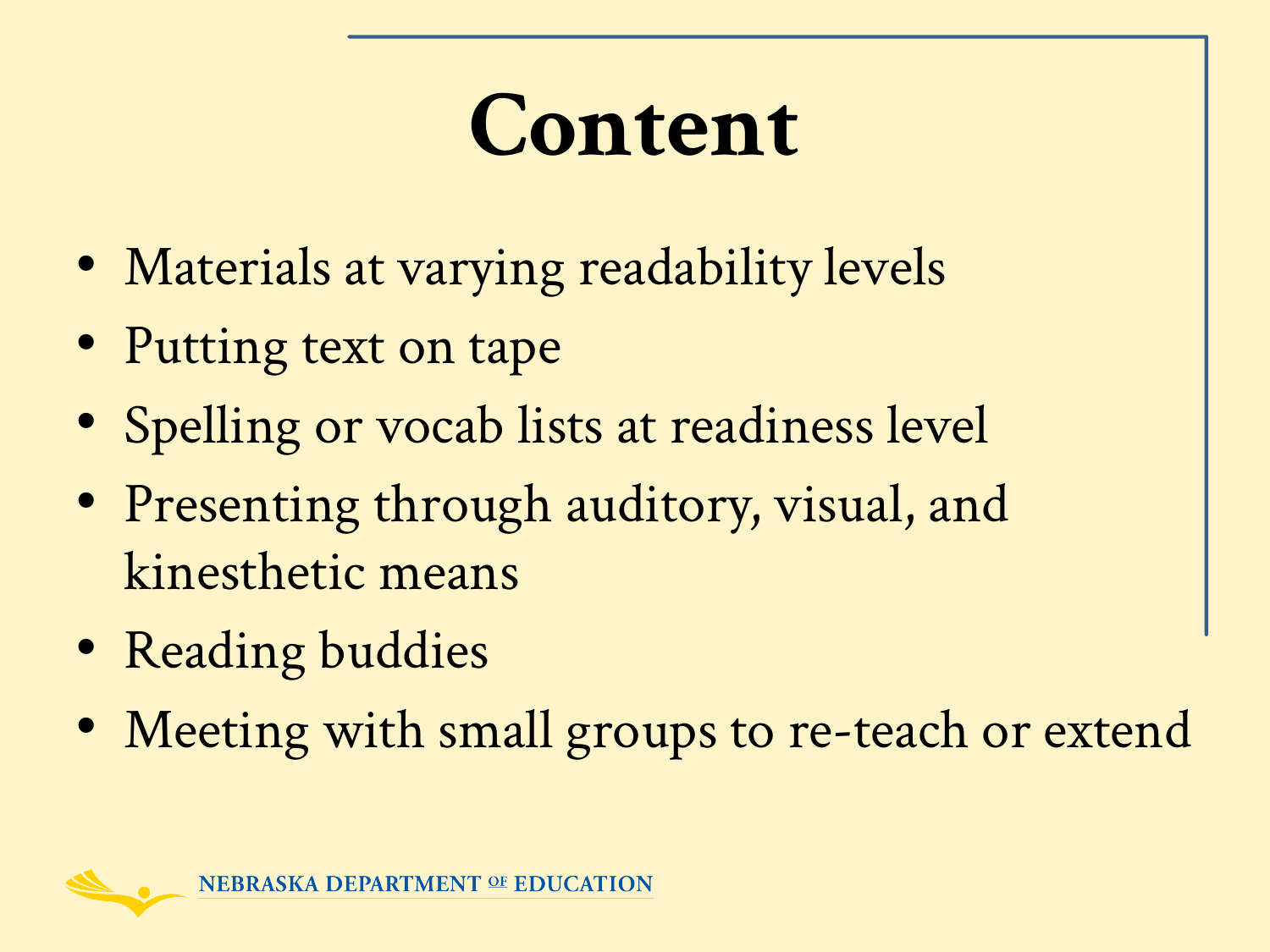

# Content
Materials at varying readability levels
Putting text on tape
Spelling or vocab lists at readiness level
Presenting through auditory, visual, and kinesthetic means
Reading buddies
Meeting with small groups to re-teach or extend